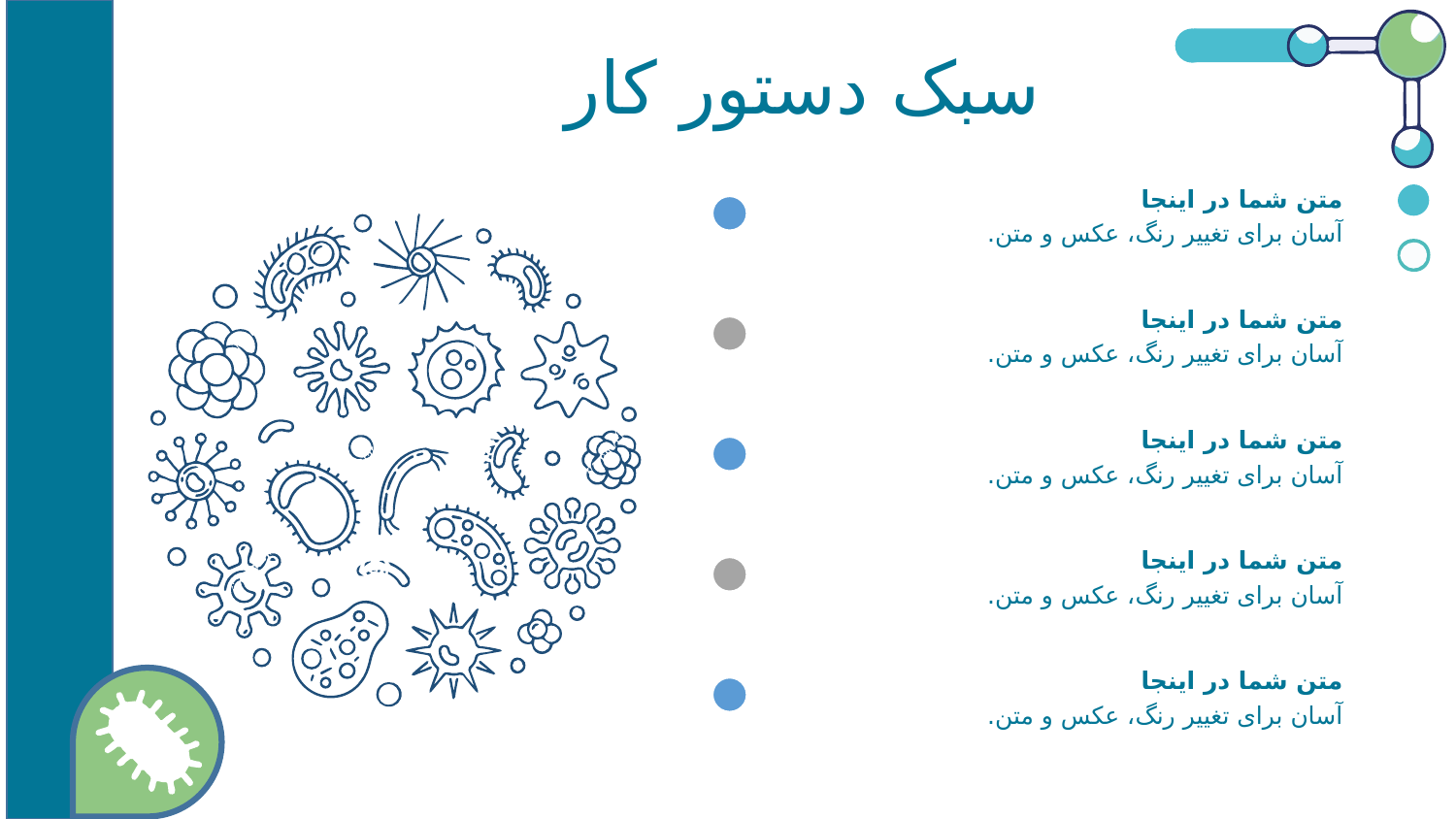

سبک دستور کار

01
متن شما در اینجا
آسان برای تغییر رنگ، عکس و متن.

02
متن شما در اینجا
آسان برای تغییر رنگ، عکس و متن.

03
متن شما در اینجا
آسان برای تغییر رنگ، عکس و متن.

04
متن شما در اینجا
آسان برای تغییر رنگ، عکس و متن.

متن شما در اینجا
آسان برای تغییر رنگ، عکس و متن.
05